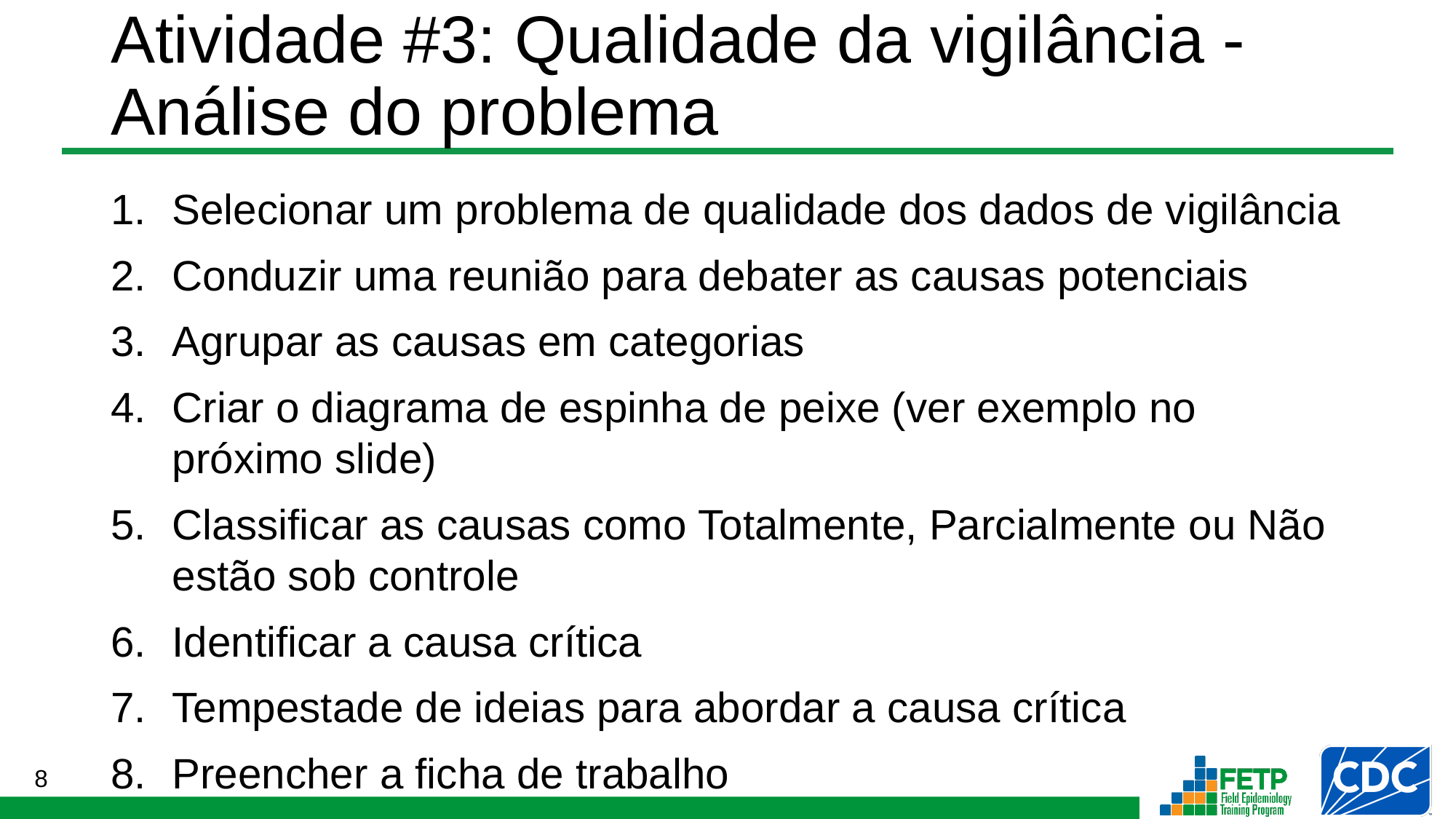

# Atividade #3: Qualidade da vigilância - Análise do problema
Selecionar um problema de qualidade dos dados de vigilância
Conduzir uma reunião para debater as causas potenciais
Agrupar as causas em categorias
Criar o diagrama de espinha de peixe (ver exemplo no próximo slide)
Classificar as causas como Totalmente, Parcialmente ou Não estão sob controle
Identificar a causa crítica
Tempestade de ideias para abordar a causa crítica
Preencher a ficha de trabalho